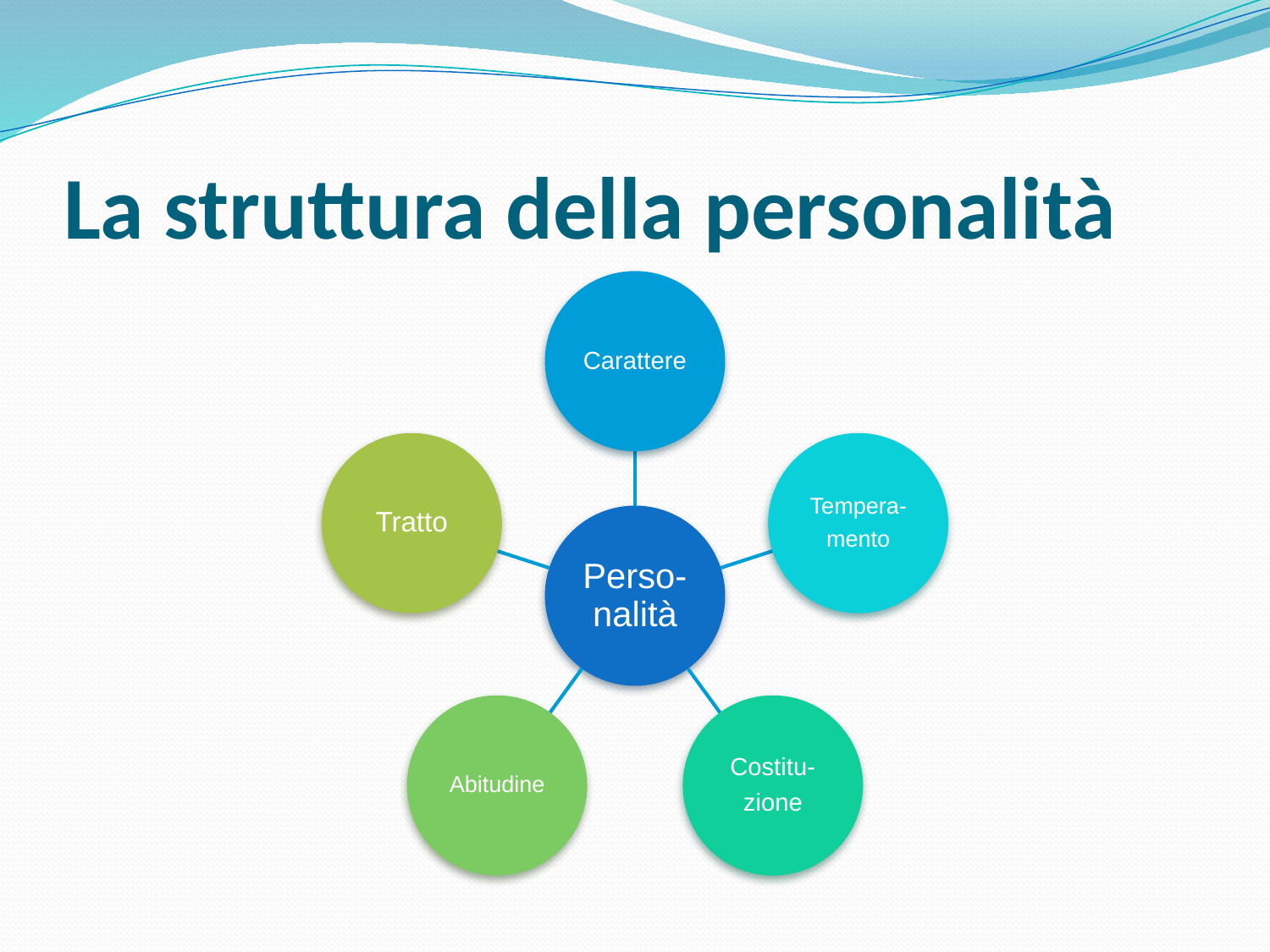

# La struttura della personalità
Perso-nalità

Carattere

Tempera-
mento

Costitu-
zione

Abitudine

Tratto